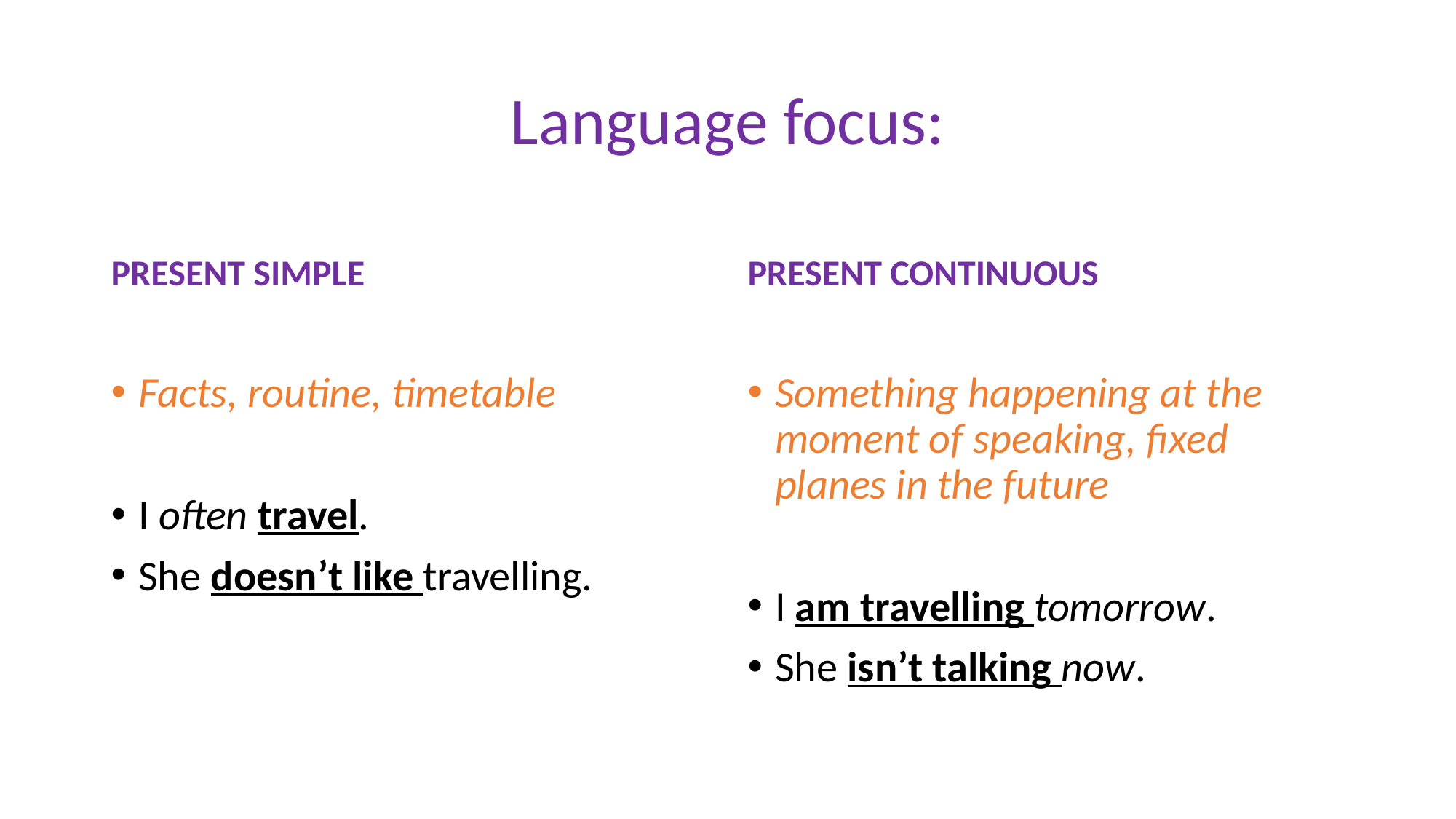

# Language focus:
PRESENT SIMPLE
PRESENT CONTINUOUS

Facts, routine, timetable

I often travel.
She doesn’t like travelling.

Something happening at the moment of speaking, fixed planes in the future

I am travelling tomorrow.
She isn’t talking now.